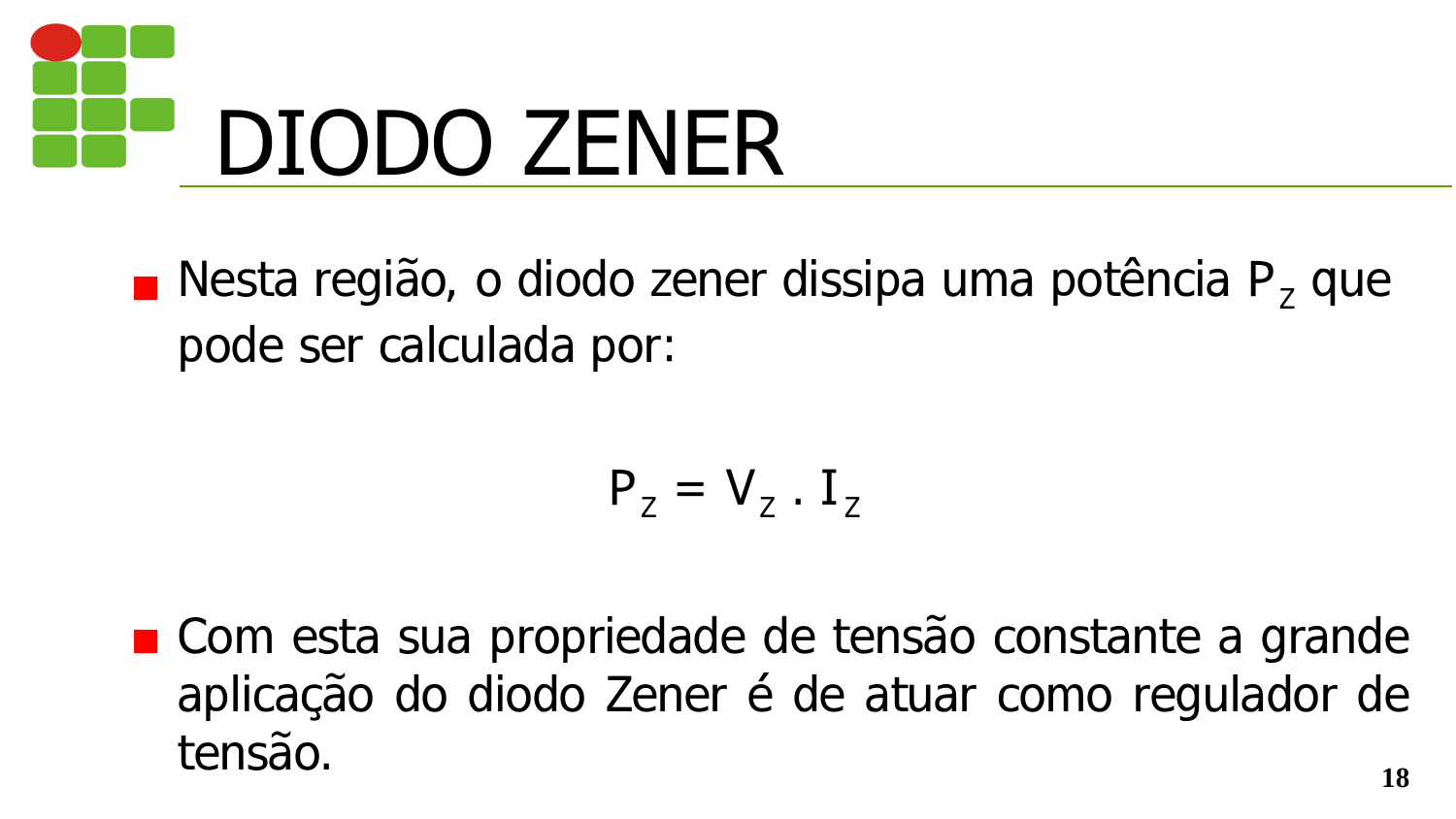

# DIODO ZENER
Nesta região, o diodo zener dissipa uma potência PZ que pode ser calculada por:

PZ = VZ . IZ

Com esta sua propriedade de tensão constante a grande aplicação do diodo Zener é de atuar como regulador de tensão.
18